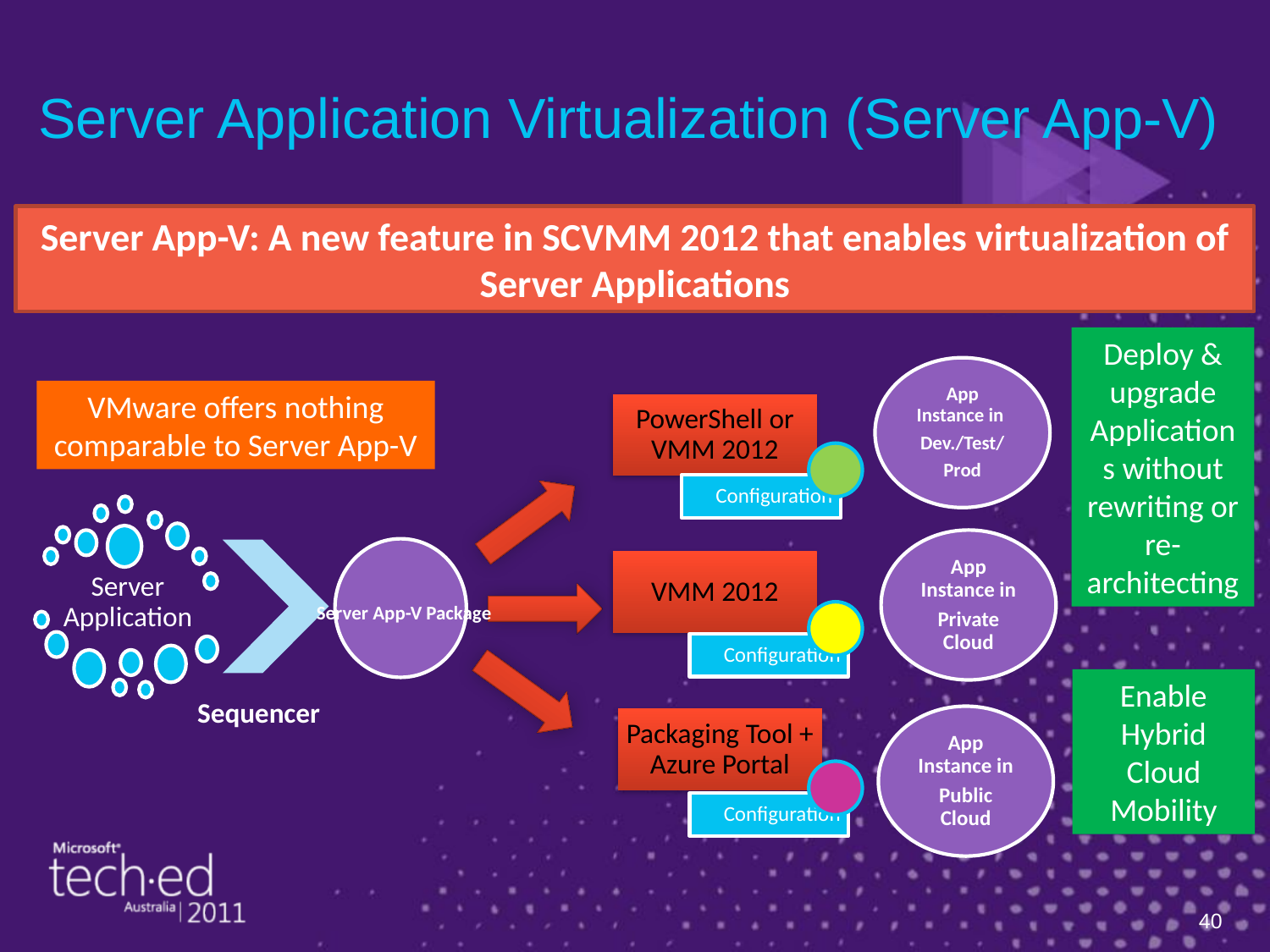

# Server Application Virtualization (Server App-V)
Server App-V: A new feature in SCVMM 2012 that enables virtualization of Server Applications
Deploy & upgrade Applications without rewriting or re-architecting
App Instance in
Dev./Test/
Prod
VMware offers nothing comparable to Server App-V
PowerShell or VMM 2012

Configuration

Server Application

Server App-V Package
Sequencer
App Instance in
Private Cloud
VMM 2012

Configuration

Enable Hybrid Cloud Mobility
App Instance in
Public Cloud
Packaging Tool + Azure Portal

Configuration
40